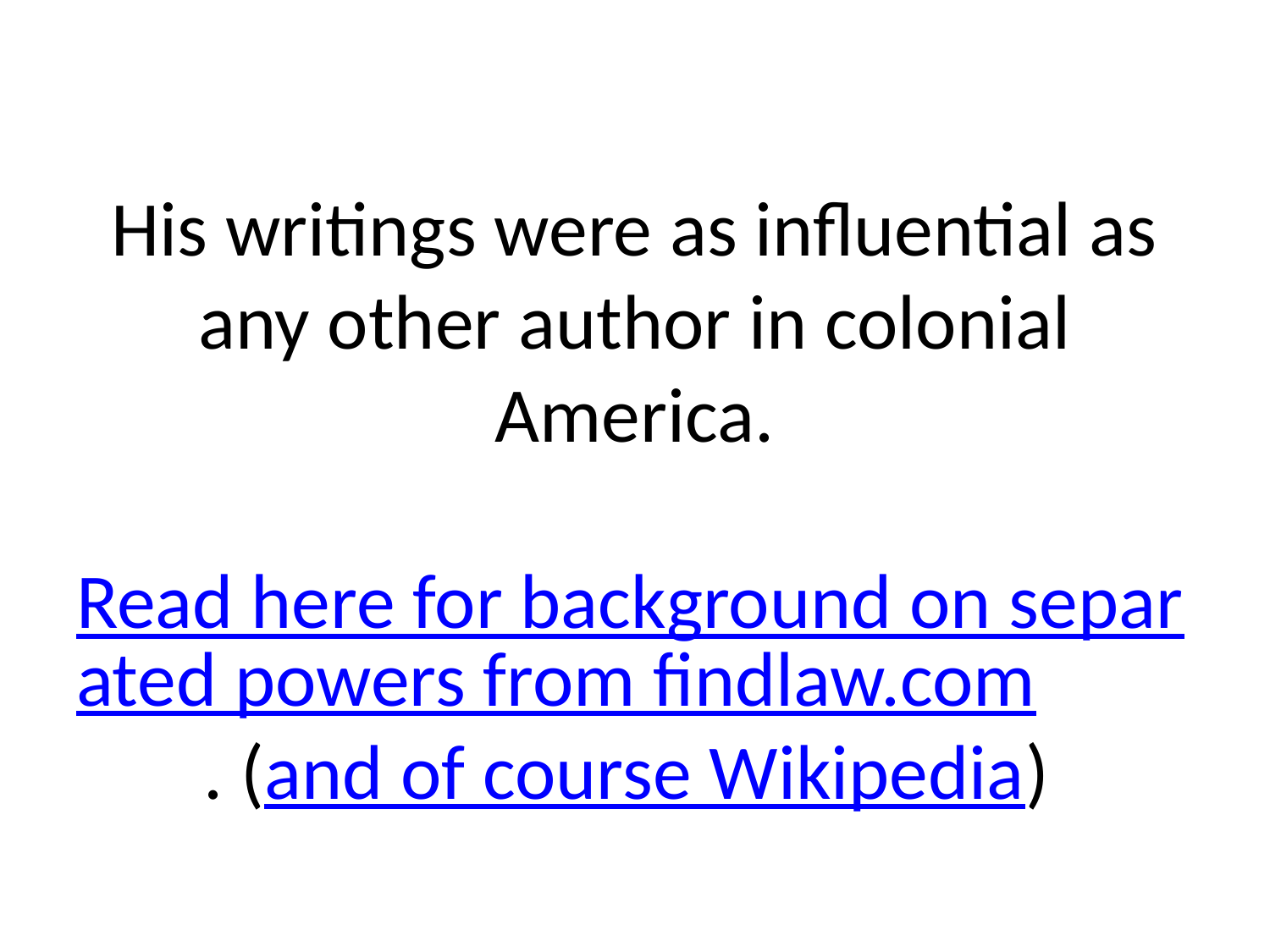

# His writings were as influential as any other author in colonial America. Read here for background on separated powers from findlaw.com. (and of course Wikipedia)